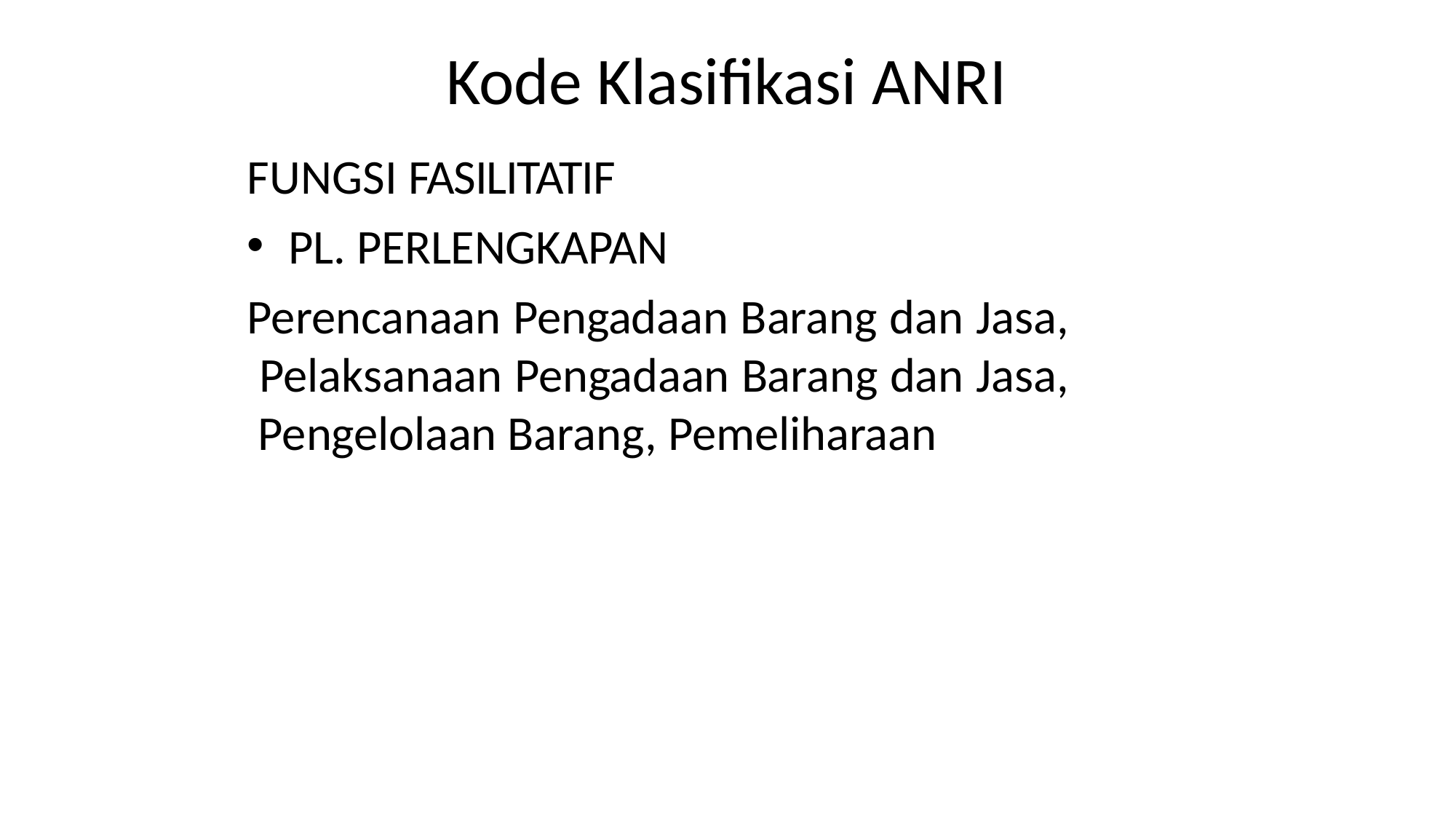

# Kode Klasifikasi ANRI
FUNGSI FASILITATIF
PL. PERLENGKAPAN
Perencanaan Pengadaan Barang dan Jasa,  Pelaksanaan Pengadaan Barang dan Jasa,  Pengelolaan Barang, Pemeliharaan